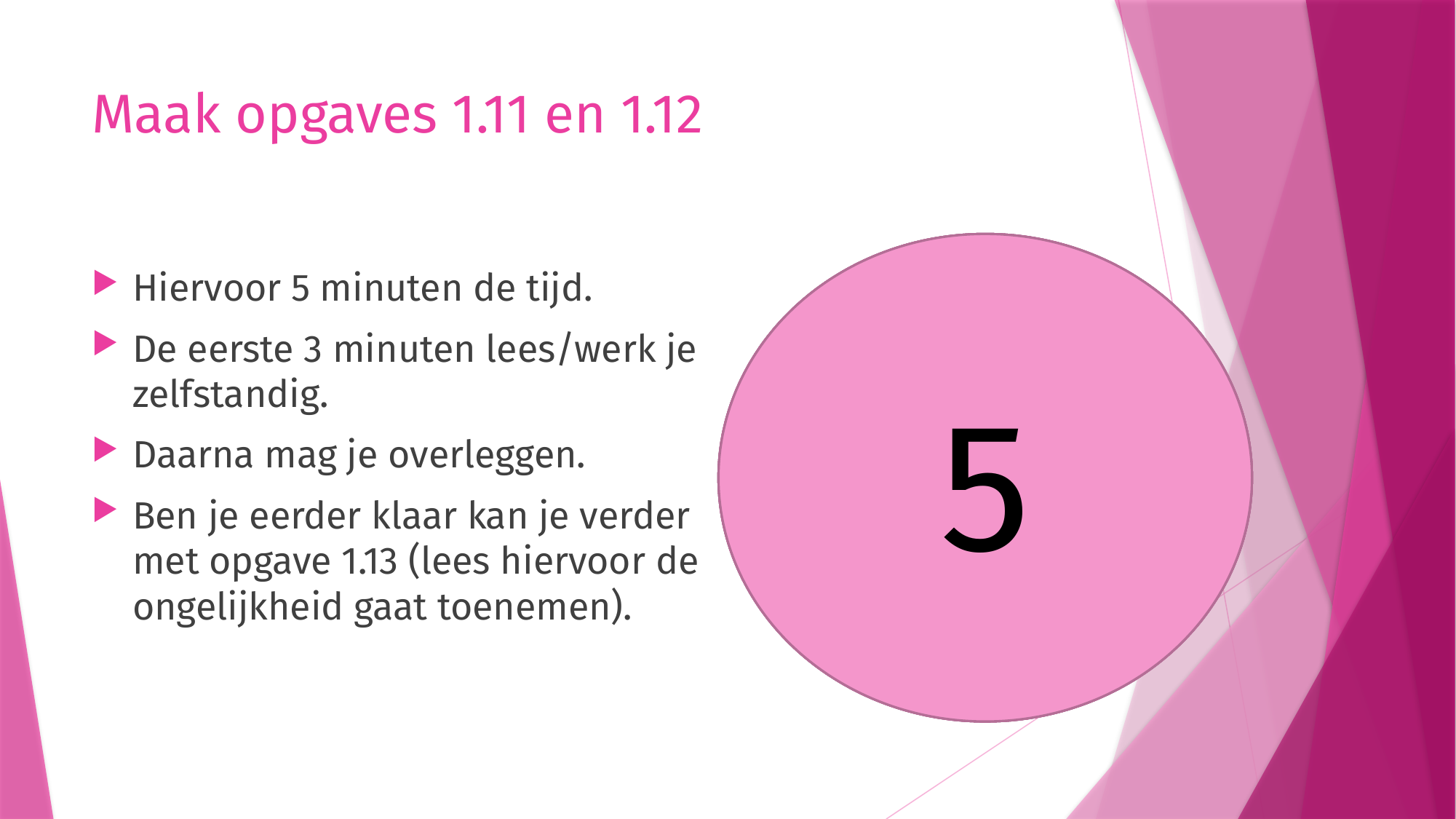

# Maak opgaves 1.11 en 1.12
5
4
3
1
2
Hiervoor 5 minuten de tijd.
De eerste 3 minuten lees/werk je zelfstandig.
Daarna mag je overleggen.
Ben je eerder klaar kan je verder met opgave 1.13 (lees hiervoor de ongelijkheid gaat toenemen).